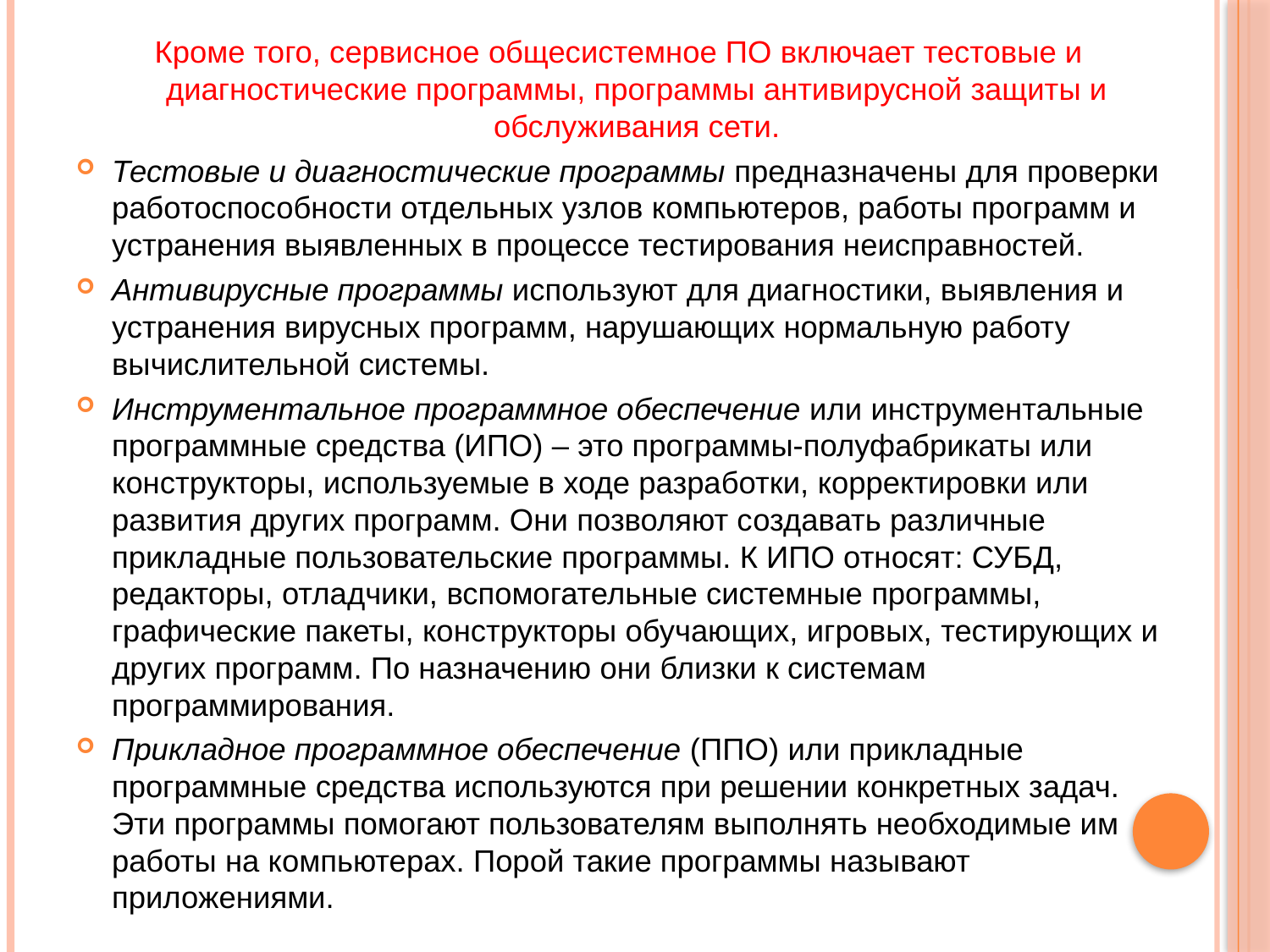

Кроме того, сервисное общесистемное ПО включает тестовые и диагностические программы, программы антивирусной защиты и обслуживания сети.
Тестовые и диагностические программы предназначены для проверки работоспособности отдельных узлов компьютеров, работы программ и устранения выявленных в процессе тестирования неисправностей.
Антивирусные программы используют для диагностики, выявления и устранения вирусных программ, нарушающих нормальную работу вычислительной системы.
Инструментальное программное обеспечение или инструментальные программные средства (ИПО) – это программы-полуфабрикаты или конструкторы, используемые в ходе разработки, корректировки или развития других программ. Они позволяют создавать различные прикладные пользовательские программы. К ИПО относят: СУБД, редакторы, отладчики, вспомогательные системные программы, графические пакеты, конструкторы обучающих, игровых, тестирующих и других программ. По назначению они близки к системам программирования.
Прикладное программное обеспечение (ППО) или прикладные программные средства используются при решении конкретных задач. Эти программы помогают пользователям выполнять необходимые им работы на компьютерах. Порой такие программы называют приложениями.